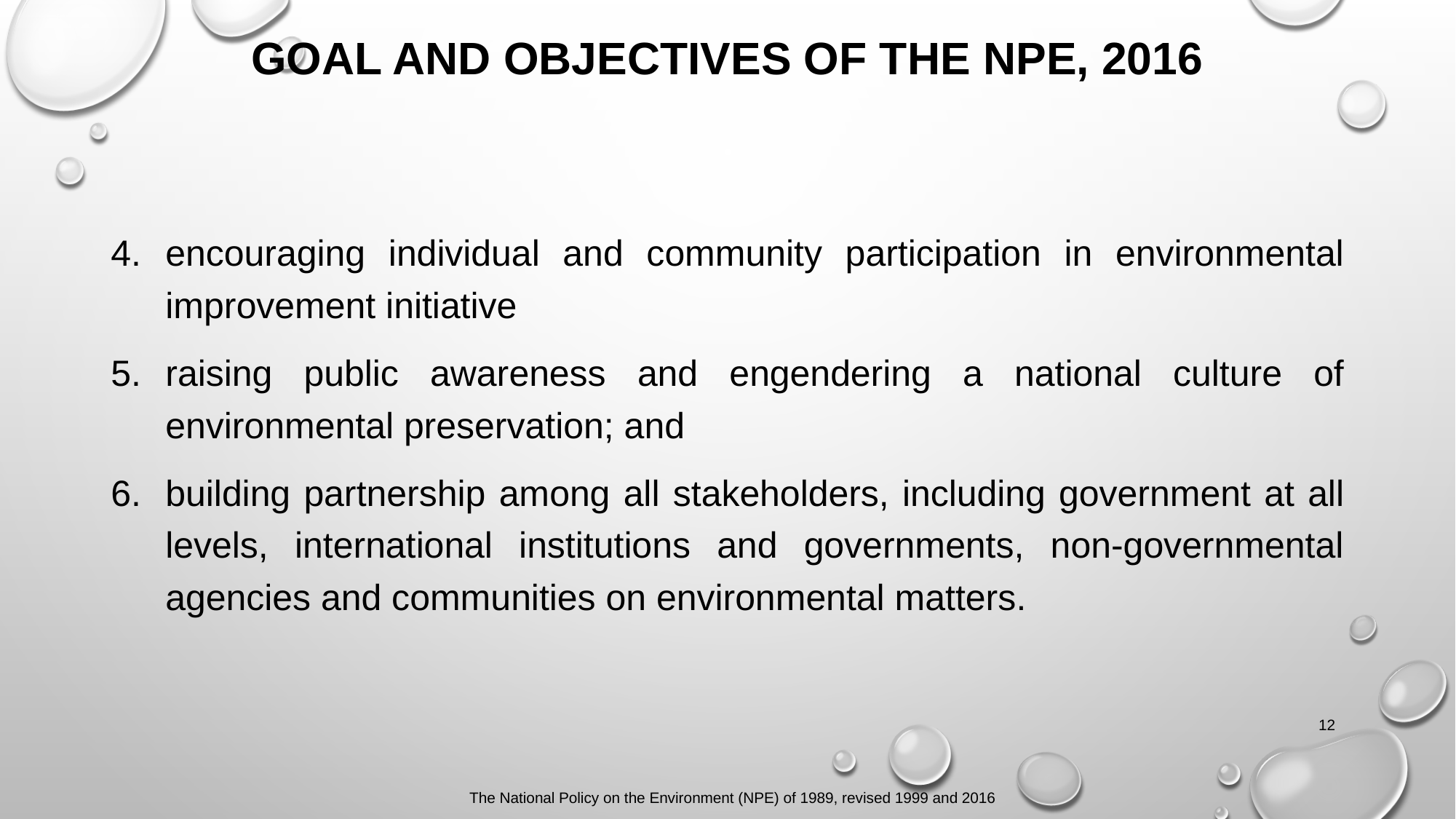

# Goal and objectives of The Npe, 2016
encouraging individual and community participation in environmental improvement initiative
raising public awareness and engendering a national culture of environmental preservation; and
building partnership among all stakeholders, including government at all levels, international institutions and governments, non-governmental agencies and communities on environmental matters.
12
The National Policy on the Environment (NPE) of 1989, revised 1999 and 2016